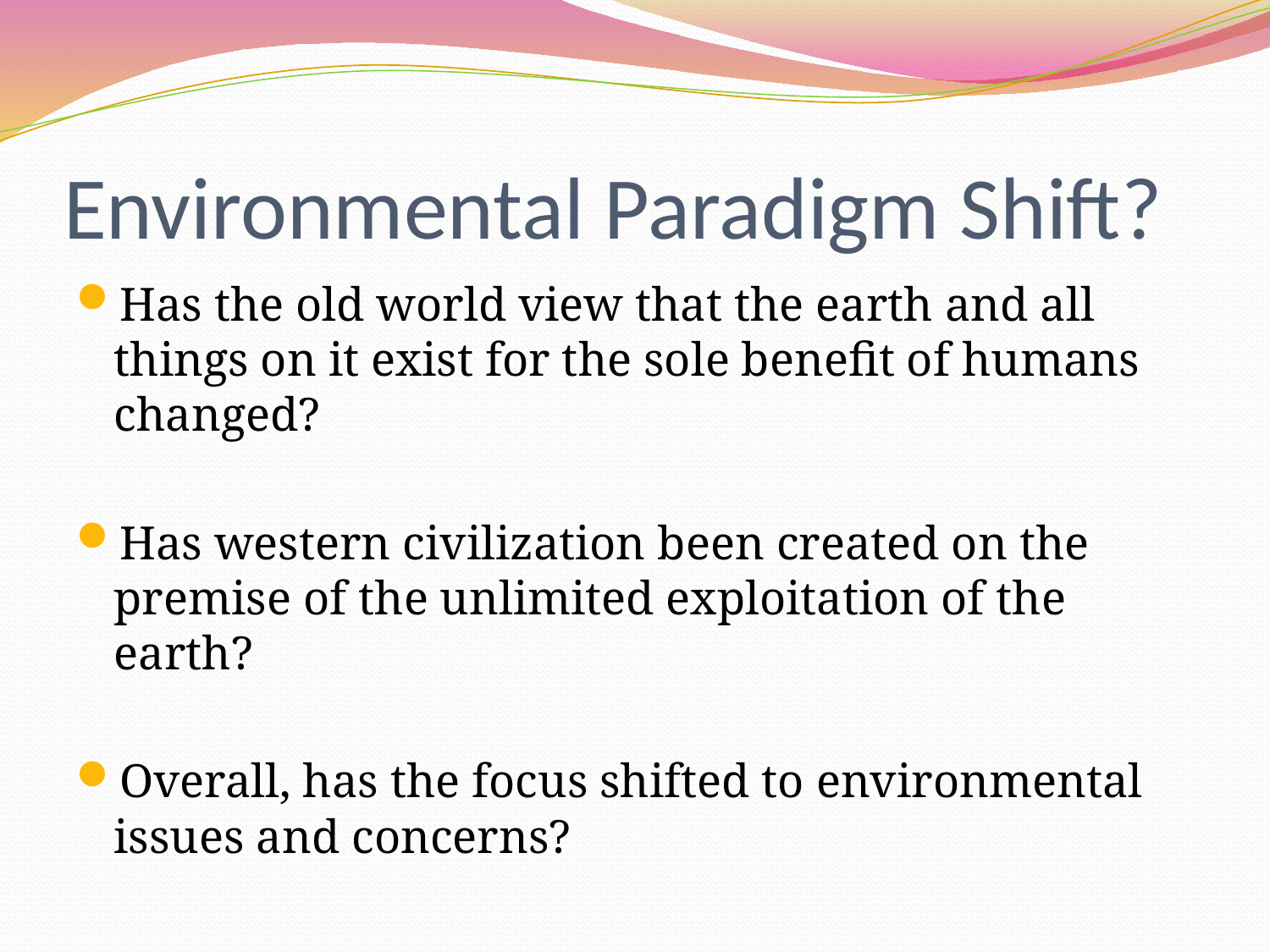

# Environmental Paradigm Shift?
Has the old world view that the earth and all things on it exist for the sole benefit of humans changed?

Has western civilization been created on the premise of the unlimited exploitation of the earth?

Overall, has the focus shifted to environmental issues and concerns?